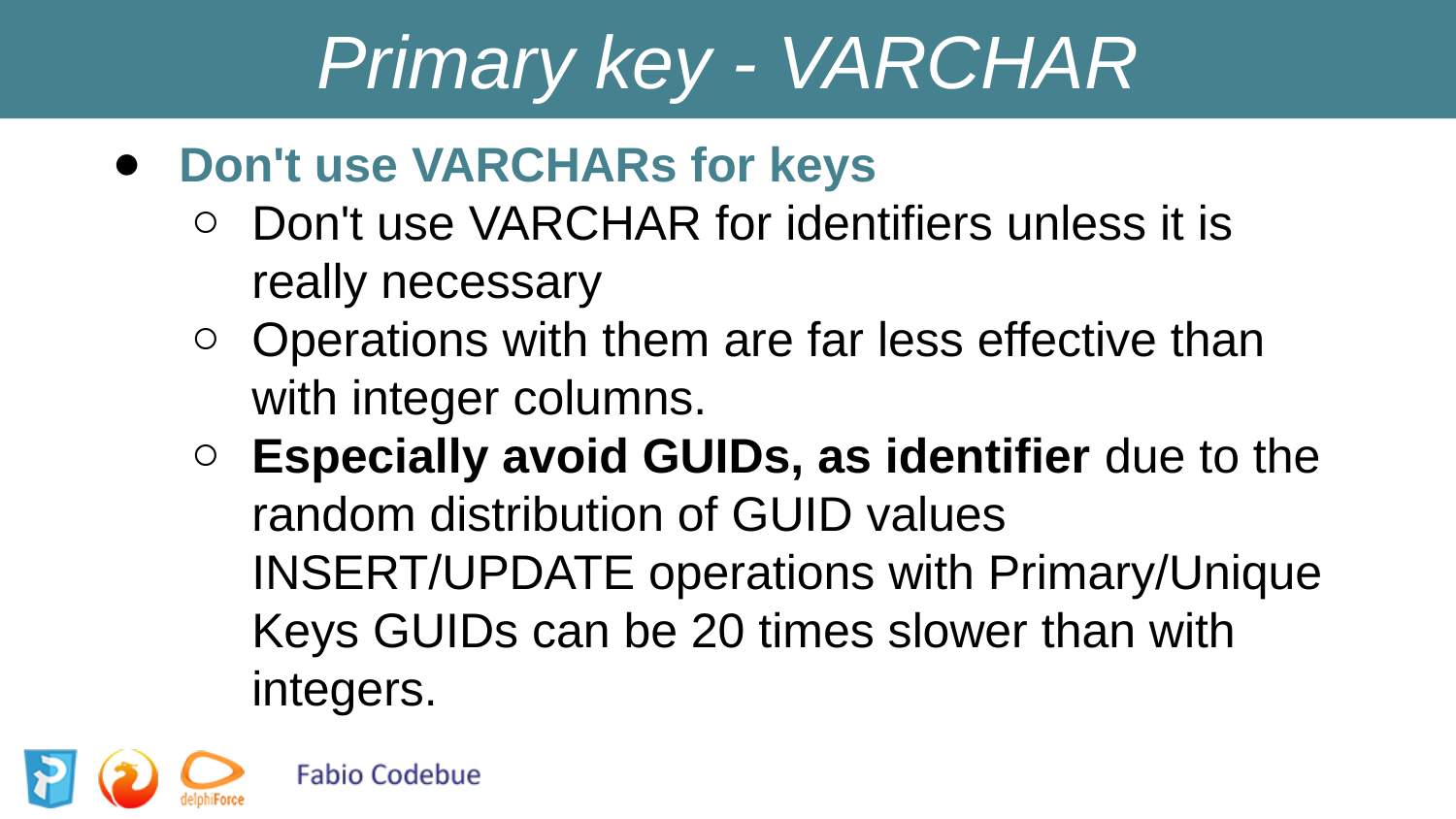

Primary key - VARCHAR
Don't use VARCHARs for keys
Don't use VARCHAR for identifiers unless it is really necessary
Operations with them are far less effective than with integer columns.
Especially avoid GUIDs, as identifier due to the random distribution of GUID values INSERT/UPDATE operations with Primary/Unique Keys GUIDs can be 20 times slower than with integers.